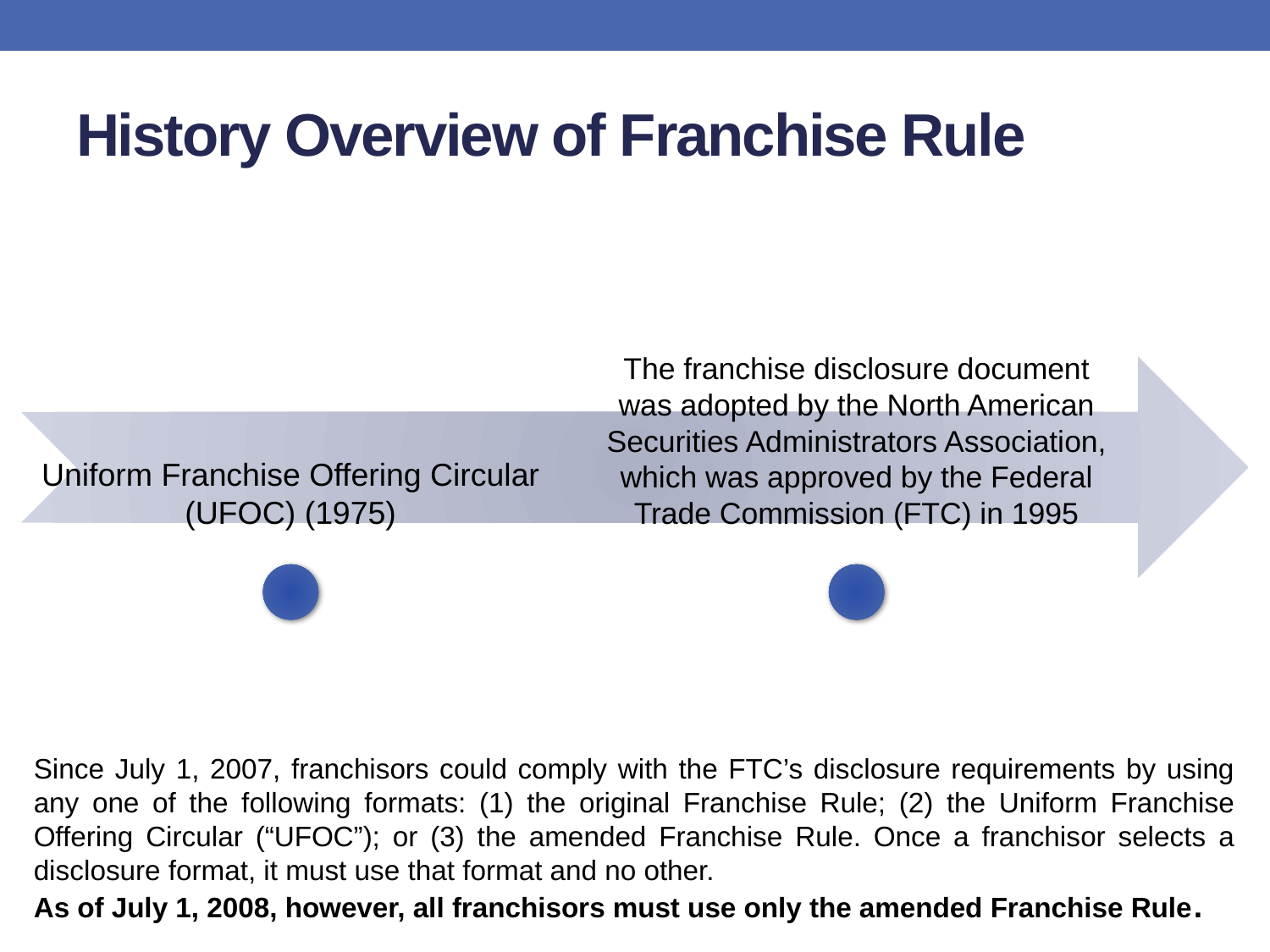

# History Overview of Franchise Rule
The franchise disclosure document was adopted by the North American Securities Administrators Association, which was approved by the Federal Trade Commission (FTC) in 1995
Uniform Franchise Offering Circular (UFOC) (1975)
Since July 1, 2007, franchisors could comply with the FTC’s disclosure requirements by using any one of the following formats: (1) the original Franchise Rule; (2) the Uniform Franchise Offering Circular (“UFOC”); or (3) the amended Franchise Rule. Once a franchisor selects a disclosure format, it must use that format and no other.
As of July 1, 2008, however, all franchisors must use only the amended Franchise Rule.